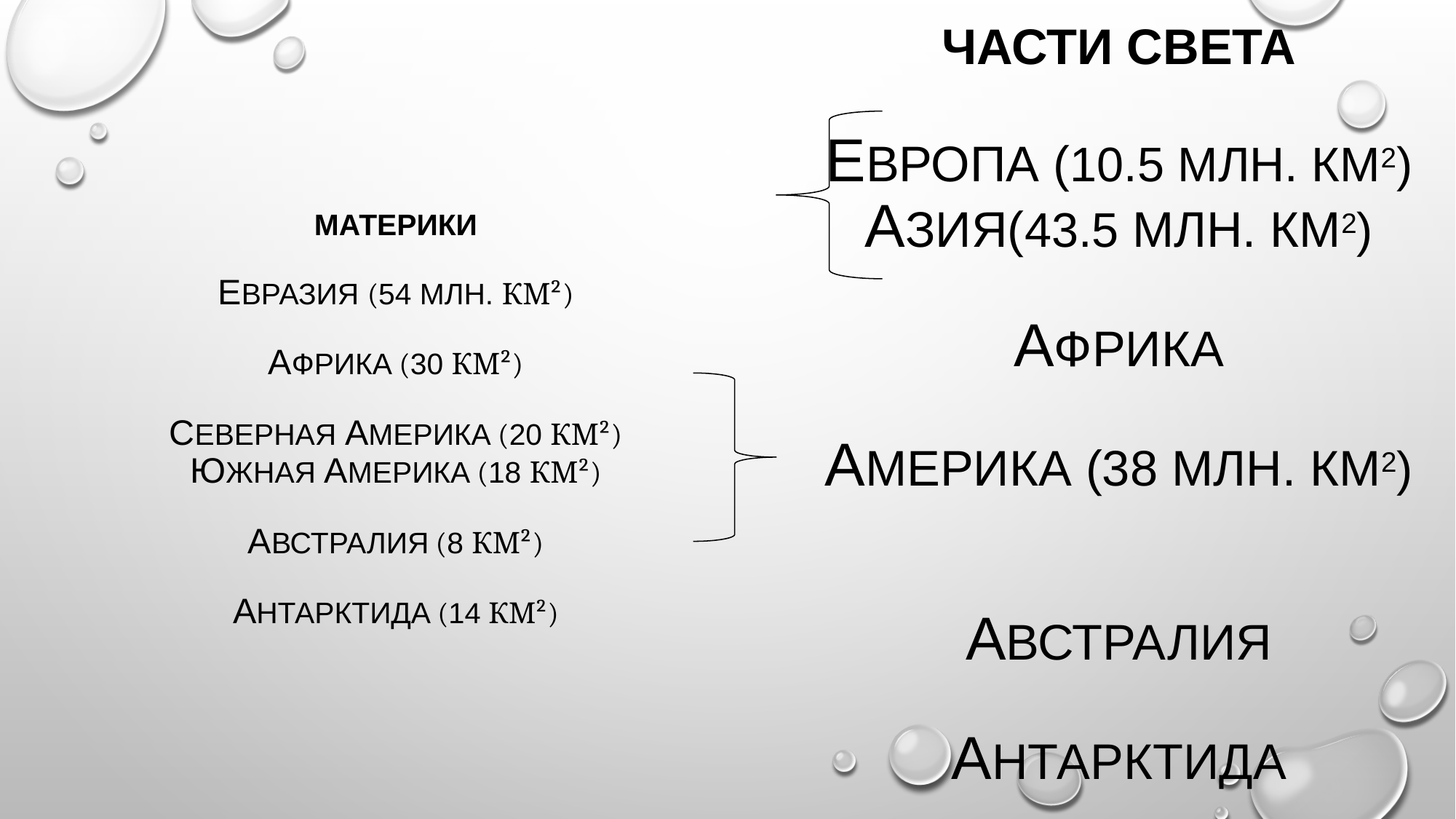

Части света

Европа (10.5 млн. км2)
Азия(43.5 МЛН. КМ2)

Африка

Америка (38 МЛН. КМ2)

Австралия

антарктида

# Материки Евразия (54 МЛН. км²) Африка (30 км²) Северная Америка (20 км²) Южная Америка (18 км²) Австралия (8 км²) Антарктида (14 км²)